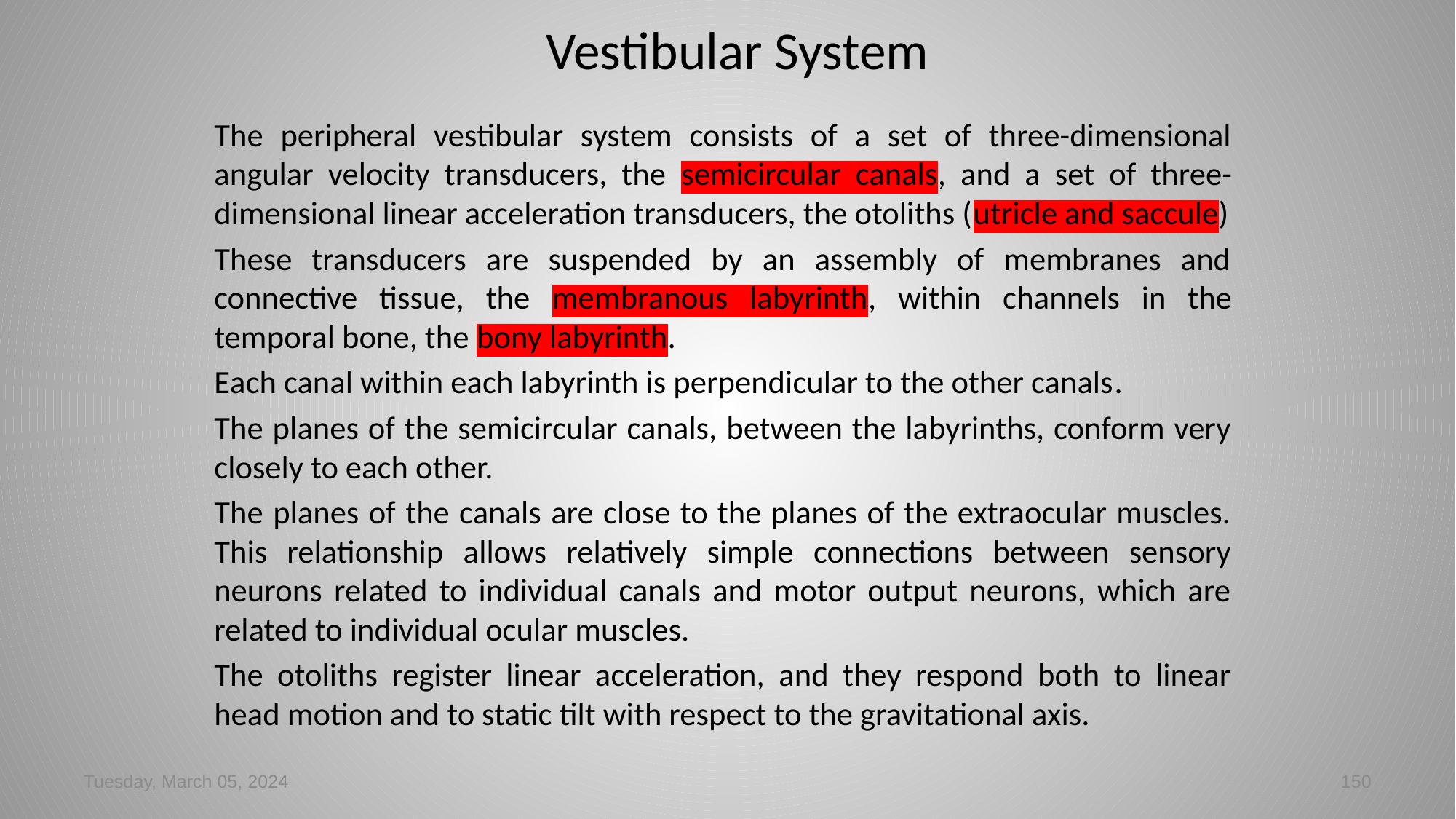

# Vestibular System
The peripheral vestibular system consists of a set of three-dimensional angular velocity transducers, the semicircular canals, and a set of three-dimensional linear acceleration transducers, the otoliths (utricle and saccule)
These transducers are suspended by an assembly of membranes and connective tissue, the membranous labyrinth, within channels in the temporal bone, the bony labyrinth.
Each canal within each labyrinth is perpendicular to the other canals.
The planes of the semicircular canals, between the labyrinths, conform very closely to each other.
The planes of the canals are close to the planes of the extraocular muscles. This relationship allows relatively simple connections between sensory neurons related to individual canals and motor output neurons, which are related to individual ocular muscles.
The otoliths register linear acceleration, and they respond both to linear head motion and to static tilt with respect to the gravitational axis.
Tuesday, March 05, 2024
150